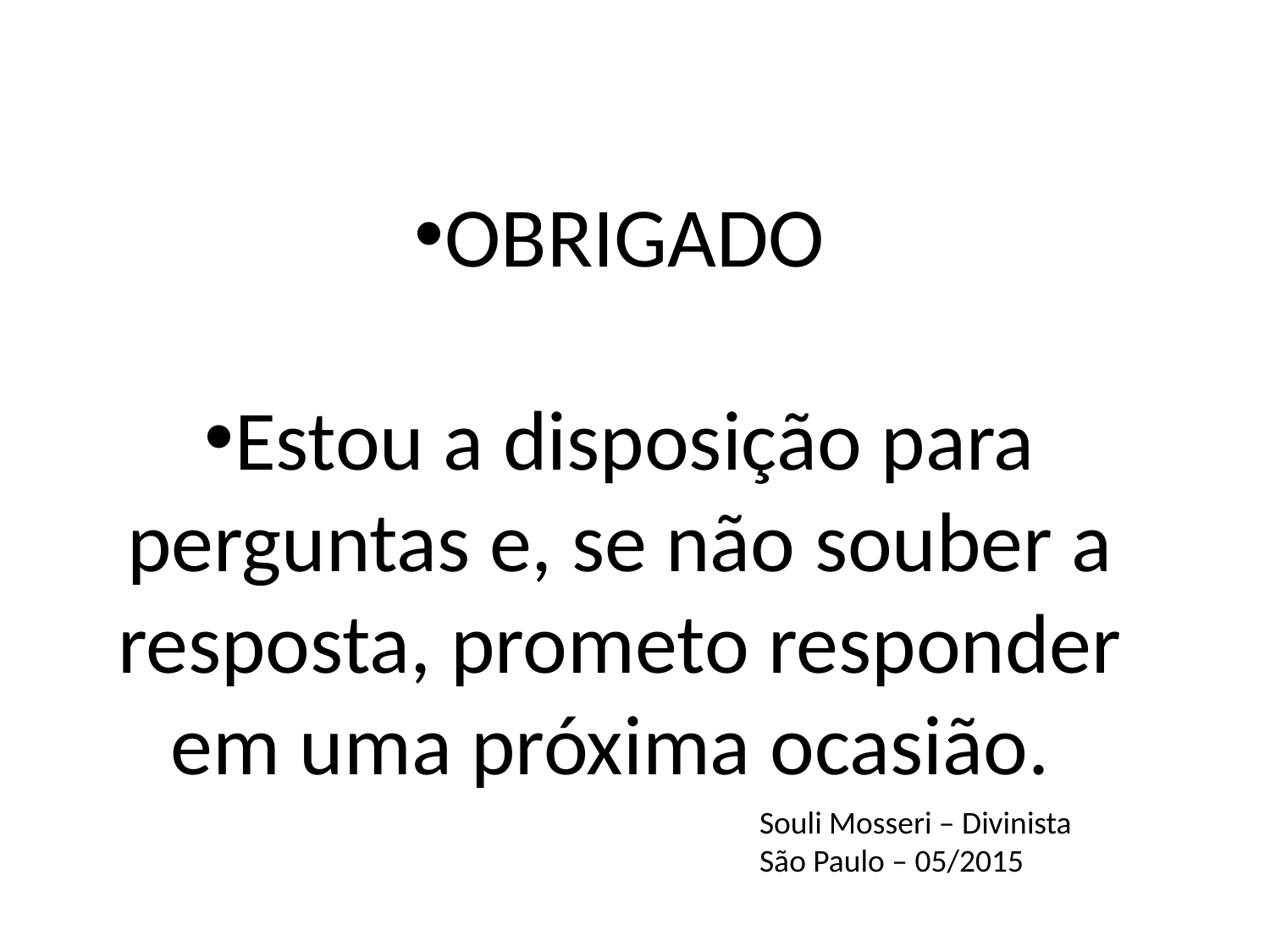

OBRIGADO

Estou a disposição para perguntas e, se não souber a resposta, prometo responder em uma próxima ocasião.
Souli Mosseri – Divinista
São Paulo – 05/2015